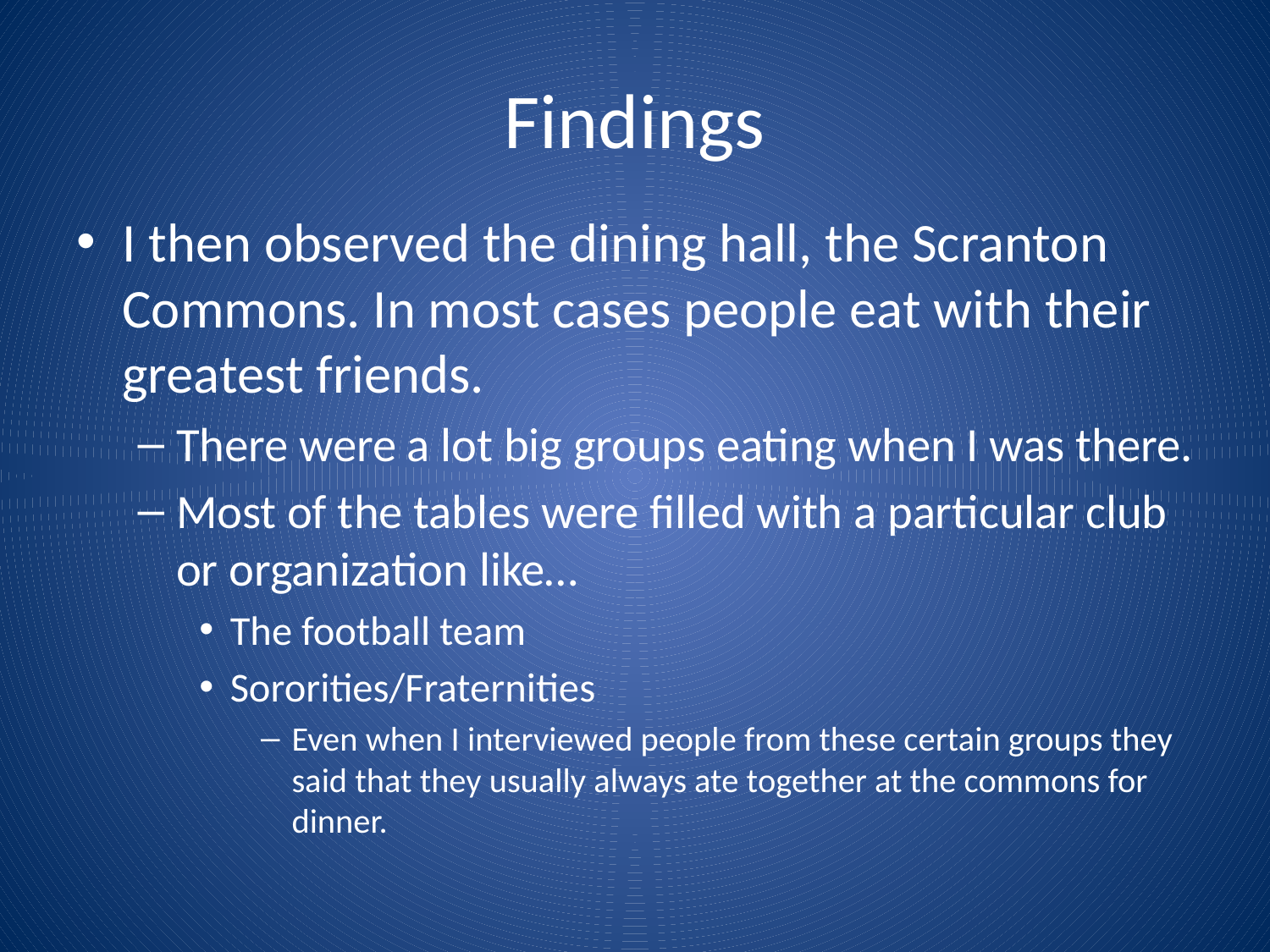

# Findings
I then observed the dining hall, the Scranton Commons. In most cases people eat with their greatest friends.
There were a lot big groups eating when I was there.
Most of the tables were filled with a particular club or organization like…
The football team
Sororities/Fraternities
Even when I interviewed people from these certain groups they said that they usually always ate together at the commons for dinner.